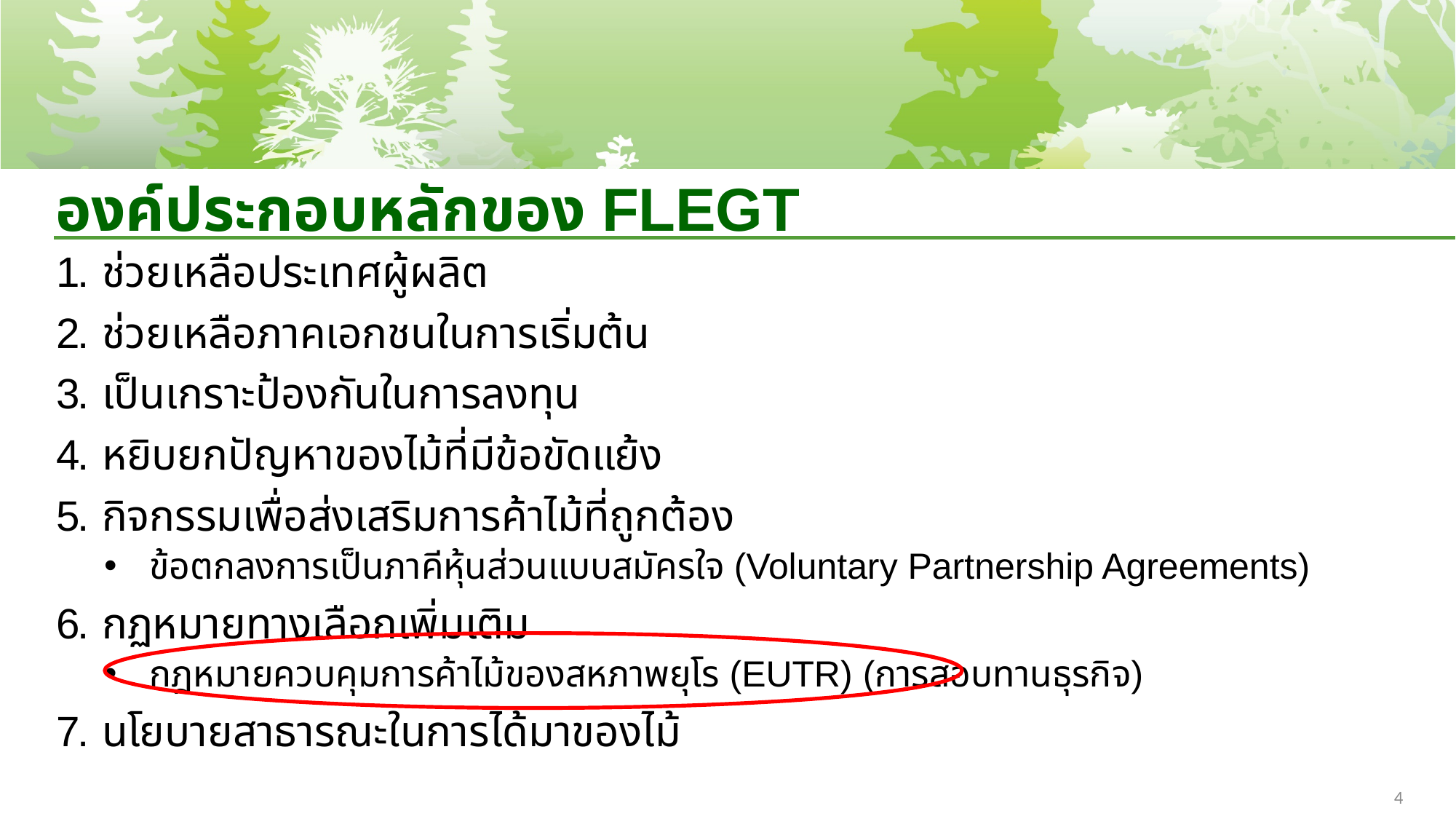

# องค์ประกอบหลักของ FLEGT
ช่วยเหลือประเทศผู้ผลิต
ช่วยเหลือภาคเอกชนในการเริ่มต้น
เป็นเกราะป้องกันในการลงทุน
หยิบยกปัญหาของไม้ที่มีข้อขัดแย้ง
กิจกรรมเพื่อส่งเสริมการค้าไม้ที่ถูกต้อง
ข้อตกลงการเป็นภาคีหุ้นส่วนแบบสมัครใจ (Voluntary Partnership Agreements)
กฏหมายทางเลือกเพิ่มเติม
กฎหมายควบคุมการค้าไม้ของสหภาพยุโร (EUTR) (การสอบทานธุรกิจ)
นโยบายสาธารณะในการได้มาของไม้

4